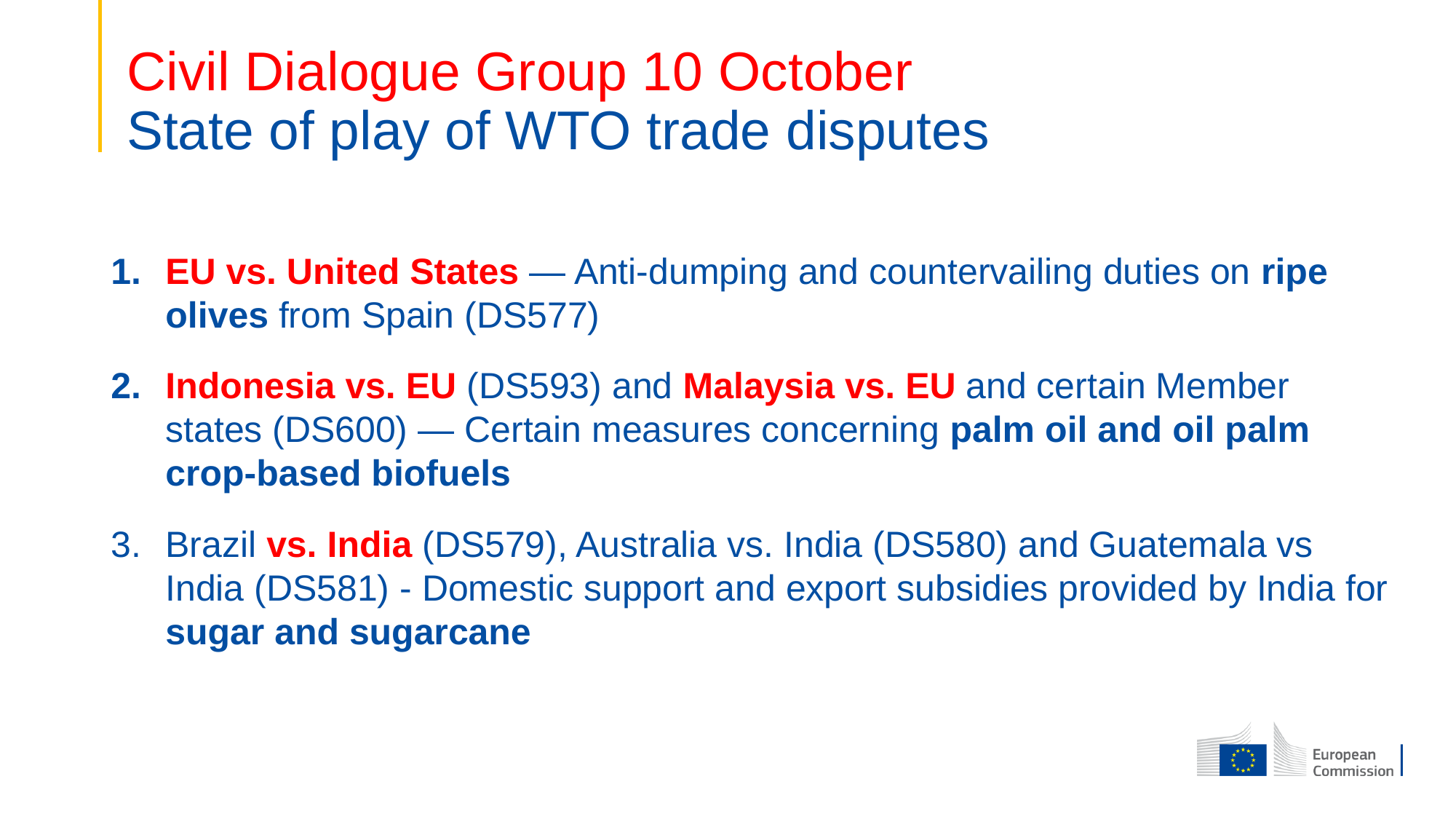

# Civil Dialogue Group 10 October State of play of WTO trade disputes
EU vs. United States — Anti-dumping and countervailing duties on ripe olives from Spain (DS577)
Indonesia vs. EU (DS593) and Malaysia vs. EU and certain Member states (DS600) — Certain measures concerning palm oil and oil palm crop-based biofuels
Brazil vs. India (DS579), Australia vs. India (DS580) and Guatemala vs India (DS581) - Domestic support and export subsidies provided by India for sugar and sugarcane